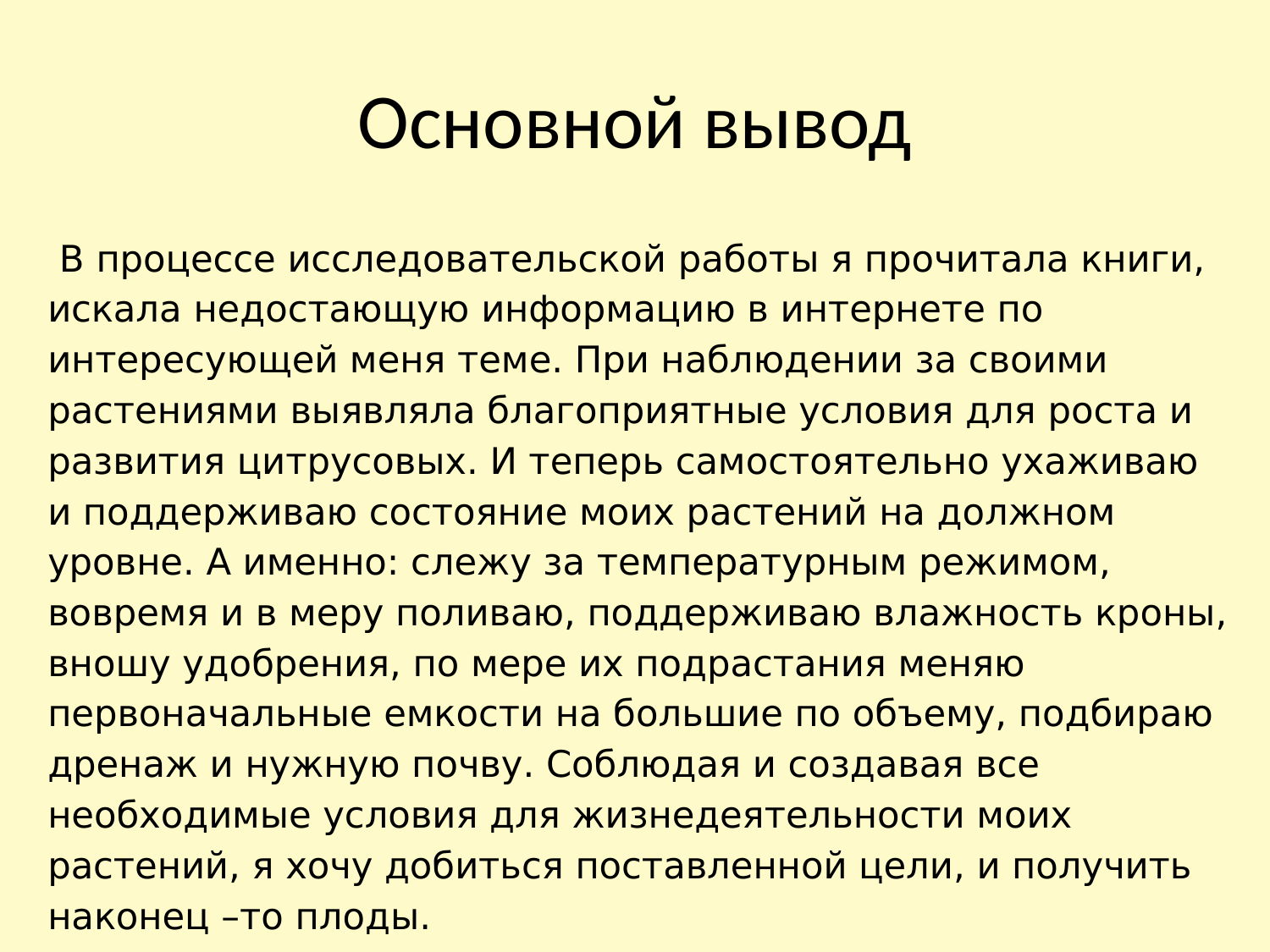

# Основной вывод
 В процессе исследовательской работы я прочитала книги, искала недостающую информацию в интернете по интересующей меня теме. При наблюдении за своими растениями выявляла благоприятные условия для роста и развития цитрусовых. И теперь самостоятельно ухаживаю и поддерживаю состояние моих растений на должном уровне. А именно: слежу за температурным режимом, вовремя и в меру поливаю, поддерживаю влажность кроны, вношу удобрения, по мере их подрастания меняю первоначальные емкости на большие по объему, подбираю дренаж и нужную почву. Соблюдая и создавая все необходимые условия для жизнедеятельности моих растений, я хочу добиться поставленной цели, и получить наконец –то плоды.